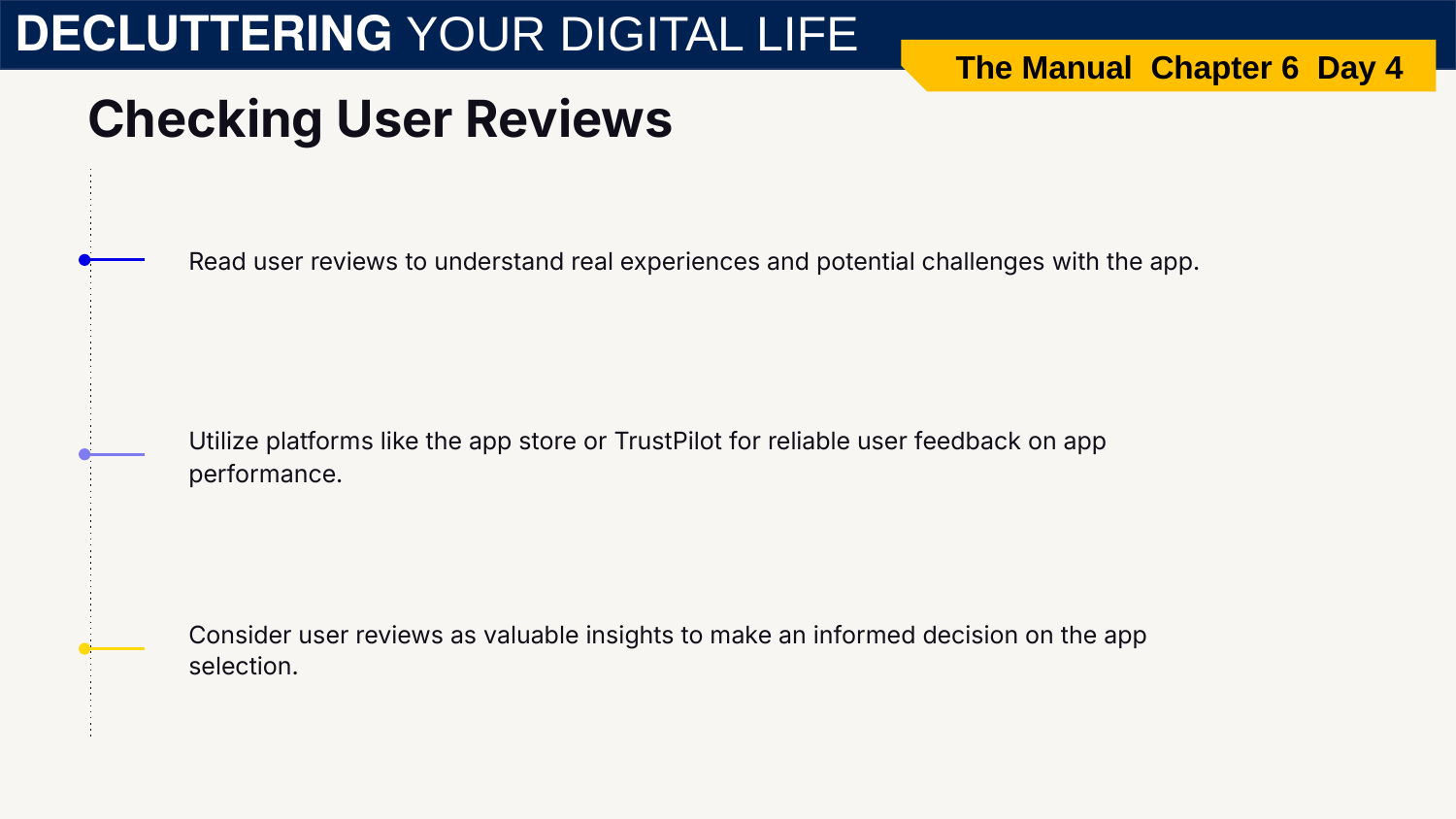

DECLUTTERING YOUR DIGITAL LIFE
The Manual  Chapter 6  Day 4

# Checking User Reviews
Read user reviews to understand real experiences and potential challenges with the app.
Utilize platforms like the app store or TrustPilot for reliable user feedback on app performance.
Consider user reviews as valuable insights to make an informed decision on the app selection.